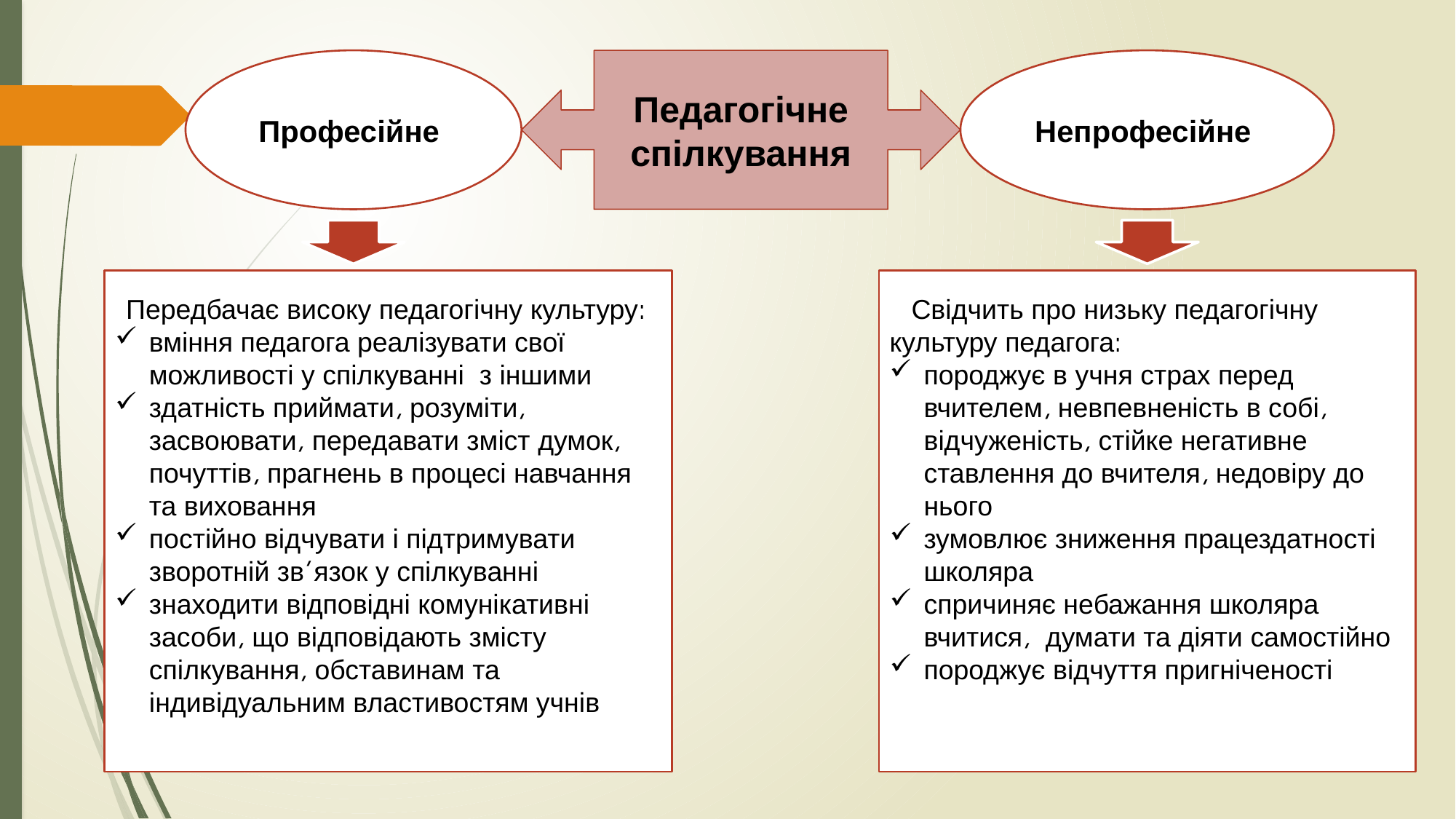

Професійне
Педагогічне спілкування
Непрофесійне

Передбачає високу педагогічну культуру:
вміння педагога реалізувати свої можливості у спілкуванні  з іншими
здатність приймати, розуміти, засвоювати, передавати зміст думок, почуттів, прагнень в процесі навчання та виховання
постійно відчувати і підтримувати зворотній зв’язок у спілкуванні
знаходити відповідні комунікативні засоби, що відповідають змісту спілкування, обставинам та індивідуальним властивостям учнів

Свідчить про низьку педагогічну культуру педагога:
породжує в учня страх перед вчителем, невпевненість в собі, відчуженість, стійке негативне ставлення до вчителя, недовіру до нього
зумовлює зниження працездатності школяра
спричиняє небажання школяра вчитися,  думати та діяти самостійно
породжує відчуття пригніченості